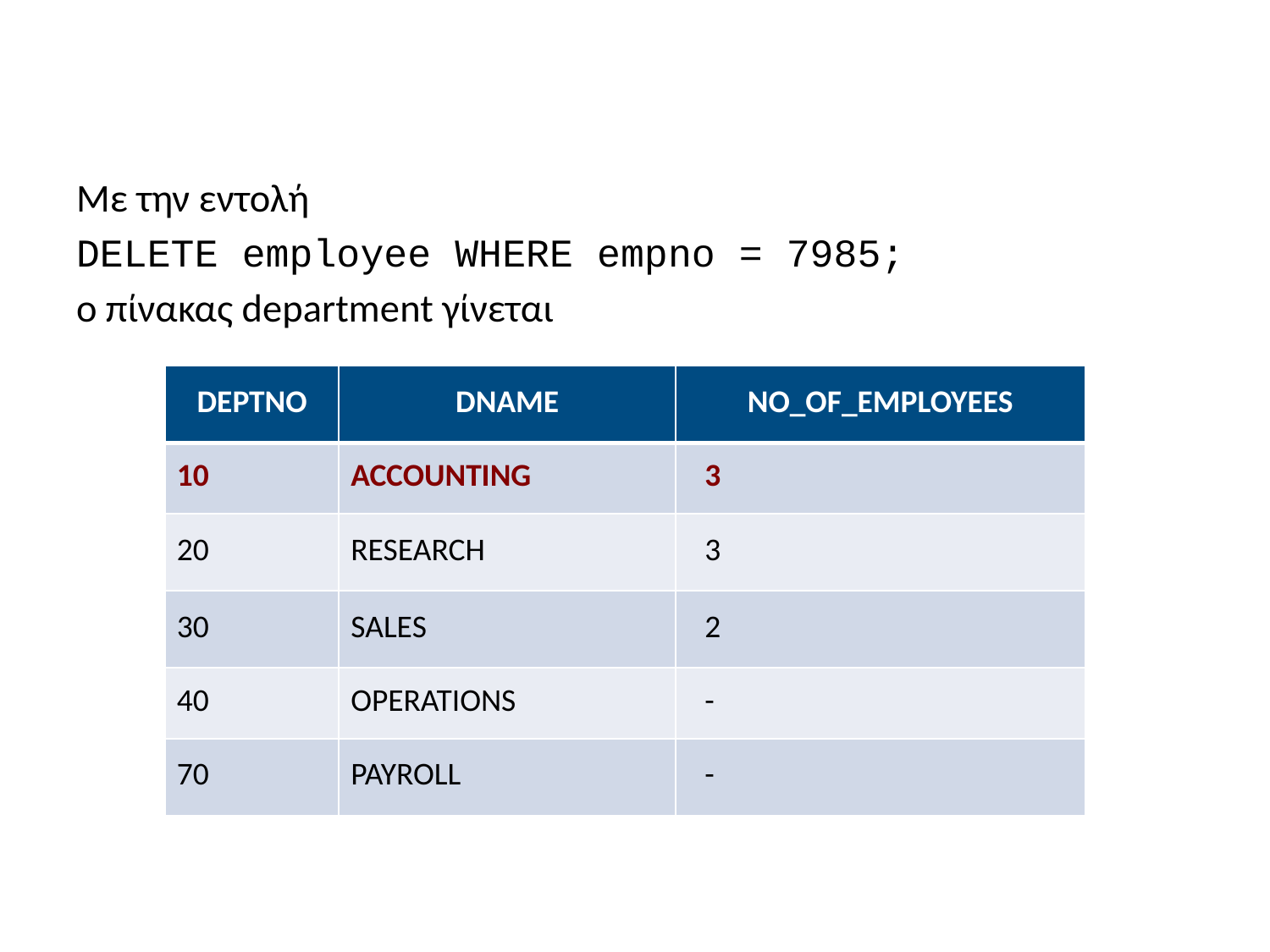

#
Με την εντολή
DELETE employee WHERE empno = 7985;
ο πίνακας department γίνεται

| DEPTNO | DNAME | NO\_OF\_EMPLOYEES |
| --- | --- | --- |
| 10 | ACCOUNTING | 3 |
| 20 | RESEARCH | 3 |
| 30 | SALES | 2 |
| 40 | OPERATIONS | - |
| 70 | PAYROLL | - |